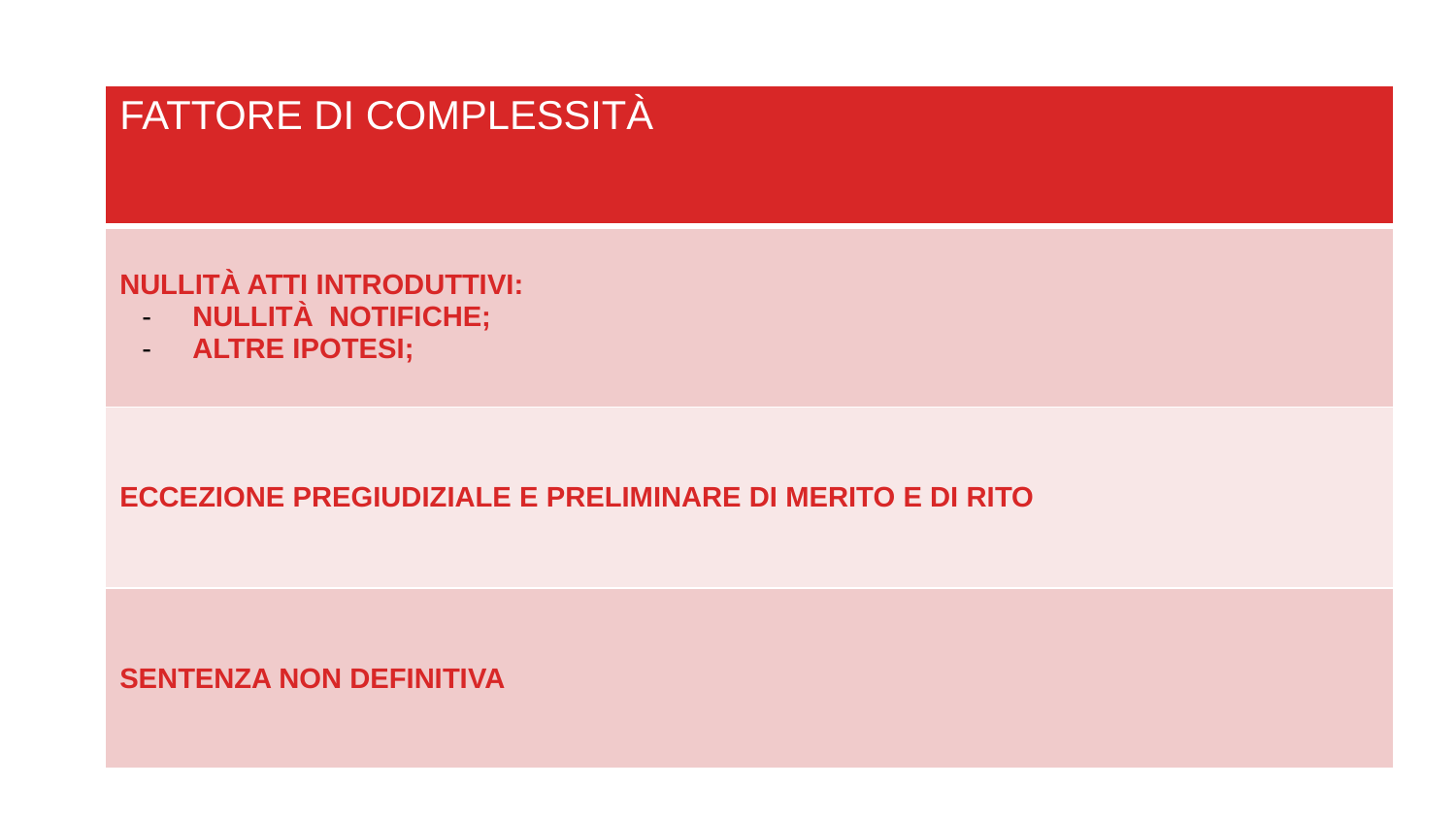

| FATTORE DI COMPLESSITÀ |
| --- |
| NULLITÀ ATTI INTRODUTTIVI: NULLITÀ NOTIFICHE; ALTRE IPOTESI; |
| ECCEZIONE PREGIUDIZIALE E PRELIMINARE DI MERITO E DI RITO |
| SENTENZA NON DEFINITIVA |